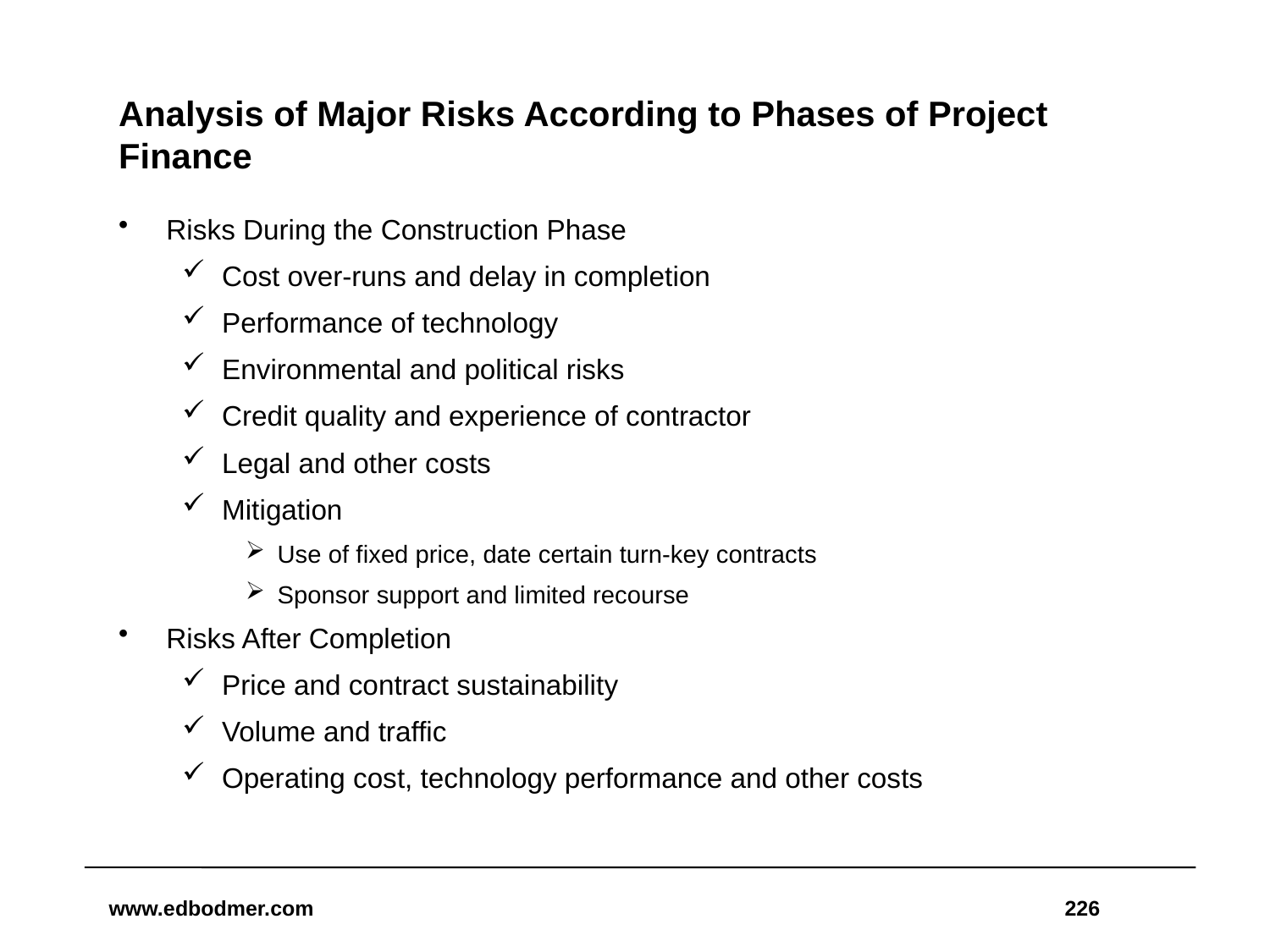

# Analysis of Major Risks According to Phases of Project Finance
Risks During the Construction Phase
Cost over-runs and delay in completion
Performance of technology
Environmental and political risks
Credit quality and experience of contractor
Legal and other costs
Mitigation
Use of fixed price, date certain turn-key contracts
Sponsor support and limited recourse
Risks After Completion
Price and contract sustainability
Volume and traffic
Operating cost, technology performance and other costs